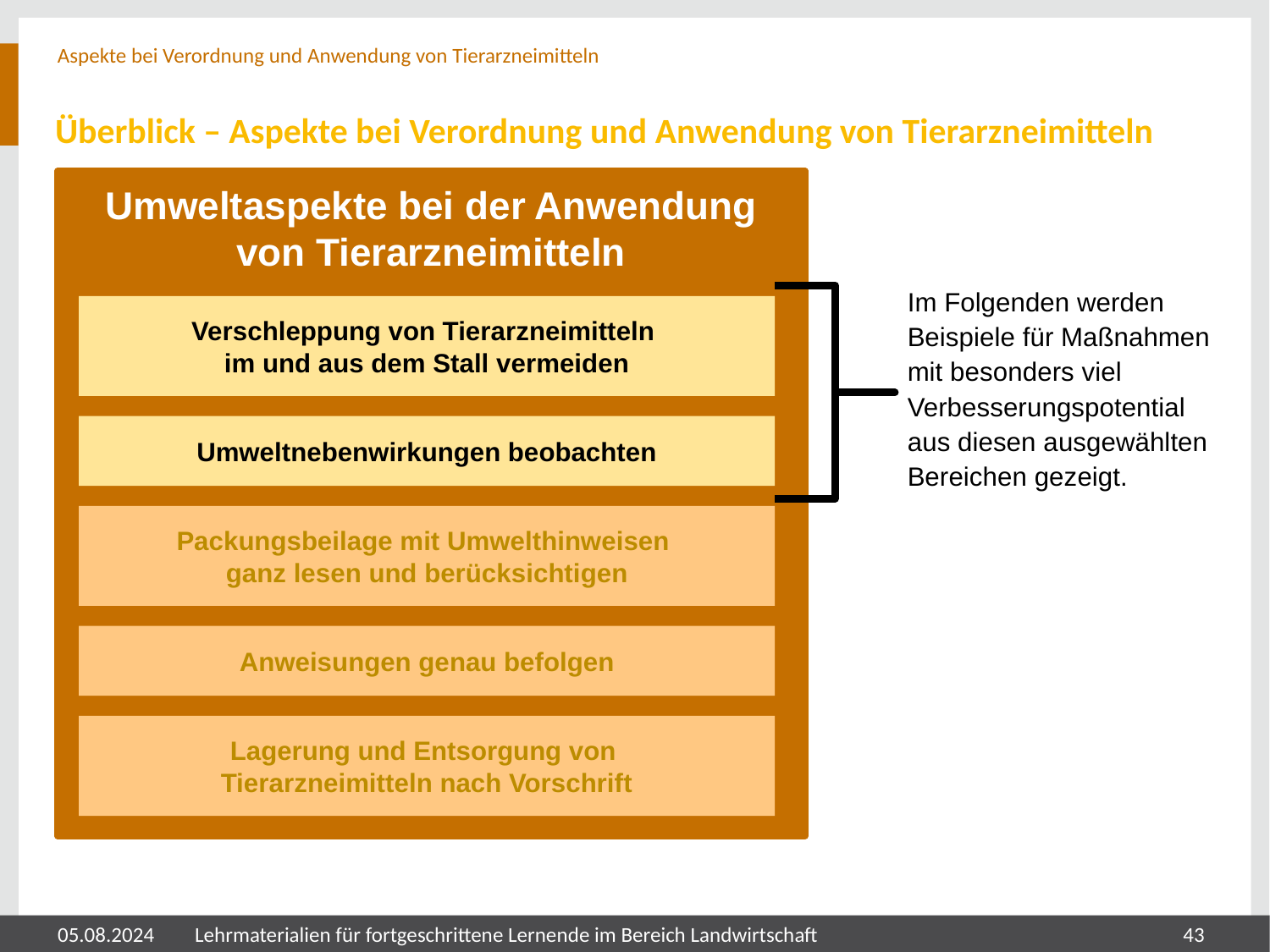

Aspekte bei Verordnung und Anwendung von Tierarzneimitteln
# Überblick – Aspekte bei Verordnung und Anwendung von Tierarzneimitteln

Umweltaspekte bei der Anwendung von Tierarzneimitteln
Im Folgenden werden Beispiele für Maßnahmen mit besonders viel Verbesserungspotential aus diesen ausgewählten Bereichen gezeigt.

Verschleppung von Tierarzneimitteln
im und aus dem Stall vermeiden
Umweltnebenwirkungen beobachten
Packungsbeilage mit Umwelthinweisen
ganz lesen und berücksichtigen
Anweisungen genau befolgen
Lagerung und Entsorgung von
Tierarzneimitteln nach Vorschrift
05.08.2024
Lehrmaterialien für fortgeschrittene Lernende im Bereich Landwirtschaft
43